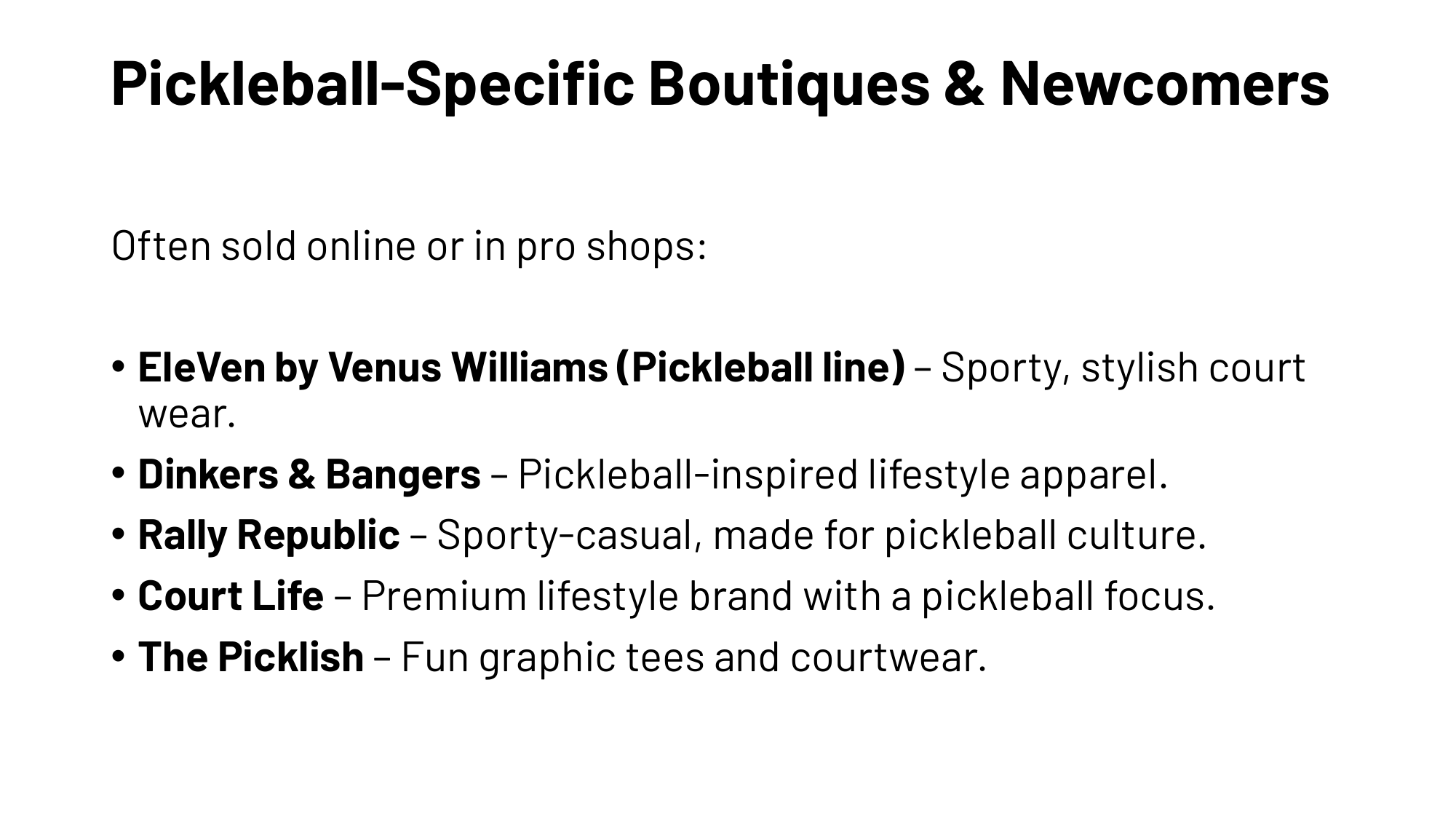

# Pickleball-Specific Boutiques & Newcomers
Often sold online or in pro shops:

EleVen by Venus Williams (Pickleball line) – Sporty, stylish court wear.
Dinkers & Bangers – Pickleball-inspired lifestyle apparel.
Rally Republic – Sporty-casual, made for pickleball culture.
Court Life – Premium lifestyle brand with a pickleball focus.
The Picklish – Fun graphic tees and courtwear.